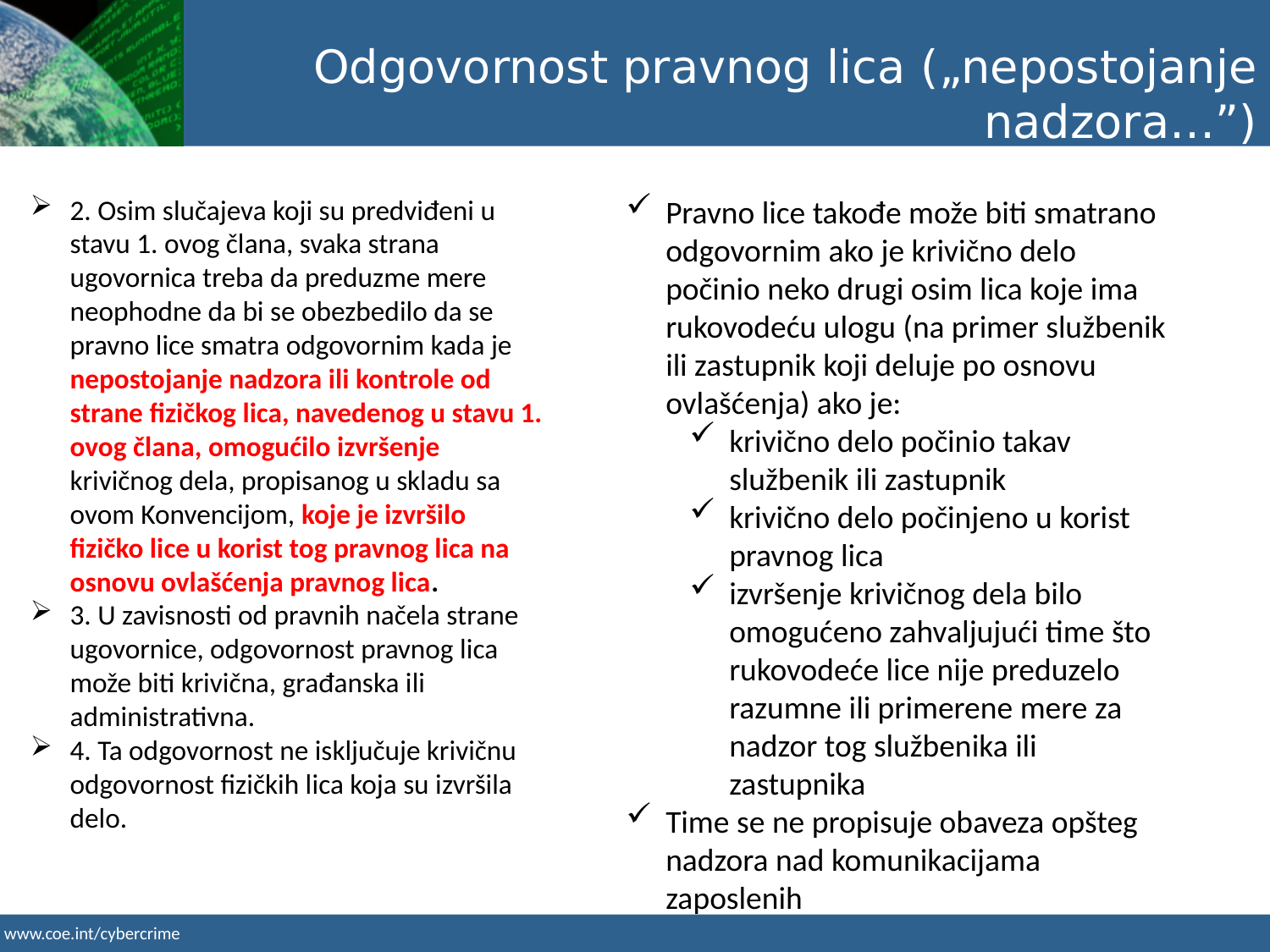

Odgovornost pravnog lica („nepostojanje nadzora…”)
2. Osim slučajeva koji su predviđeni u stavu 1. ovog člana, svaka strana ugovornica treba da preduzme mere neophodne da bi se obezbedilo da se pravno lice smatra odgovornim kada je nepostojanje nadzora ili kontrole od strane fizičkog lica, navedenog u stavu 1. ovog člana, omogućilo izvršenje krivičnog dela, propisanog u skladu sa ovom Konvencijom, koje je izvršilo fizičko lice u korist tog pravnog lica na osnovu ovlašćenja pravnog lica.
3. U zavisnosti od pravnih načela strane ugovornice, odgovornost pravnog lica može biti krivična, građanska ili administrativna.
4. Ta odgovornost ne isključuje krivičnu odgovornost fizičkih lica koja su izvršila delo.
Pravno lice takođe može biti smatrano odgovornim ako je krivično delo počinio neko drugi osim lica koje ima rukovodeću ulogu (na primer službenik ili zastupnik koji deluje po osnovu ovlašćenja) ako je:
krivično delo počinio takav službenik ili zastupnik
krivično delo počinjeno u korist pravnog lica
izvršenje krivičnog dela bilo omogućeno zahvaljujući time što rukovodeće lice nije preduzelo razumne ili primerene mere za nadzor tog službenika ili zastupnika
Time se ne propisuje obaveza opšteg nadzora nad komunikacijama zaposlenih